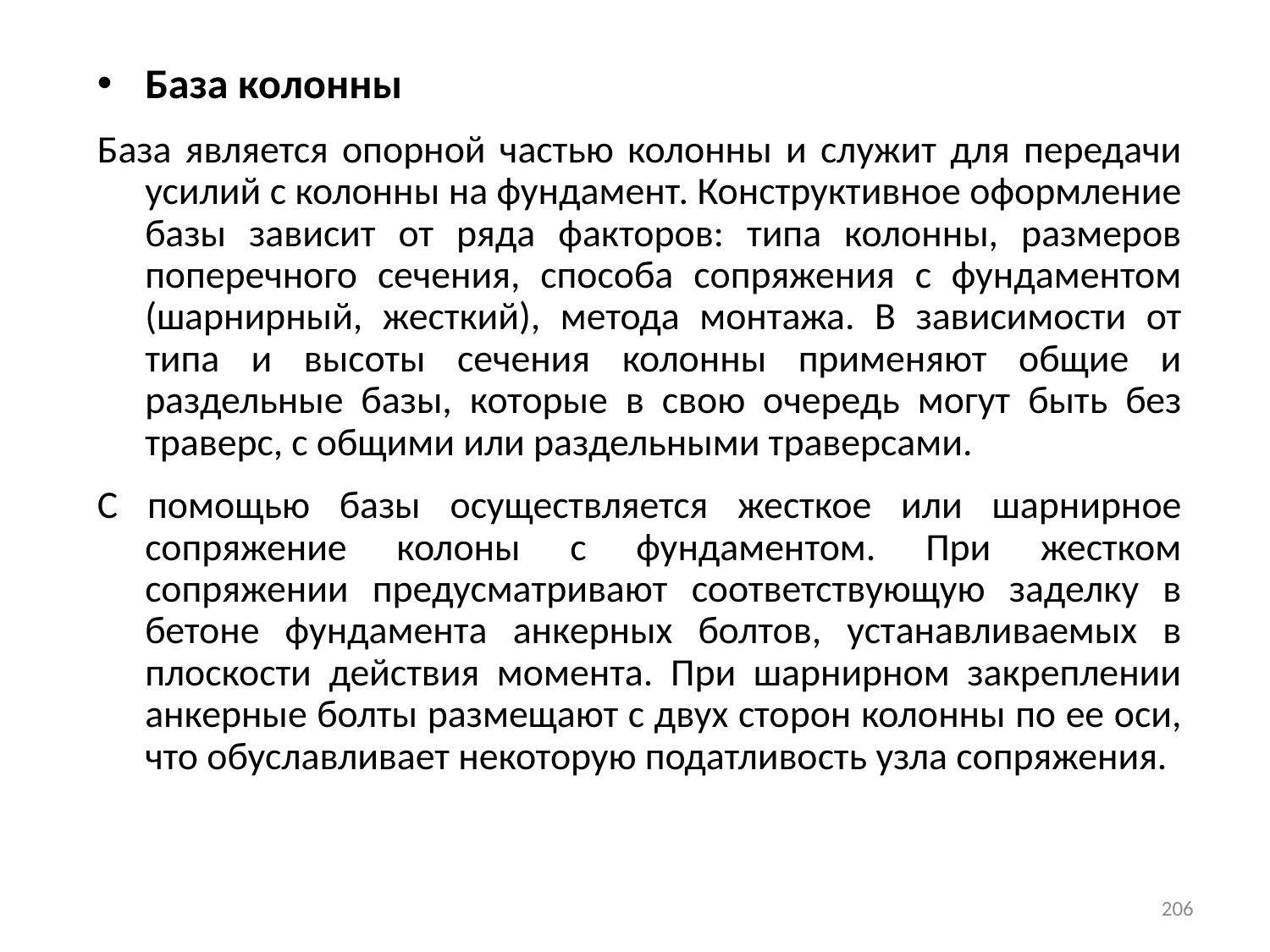

База колонны
База является опорной частью колонны и служит для передачи усилий с колонны на фундамент. Конструктивное оформление базы зависит от ряда факторов: типа колонны, размеров поперечного сечения, способа сопряжения с фундаментом (шарнирный, жесткий), метода монтажа. В зависимости от типа и высоты сечения колонны применяют общие и раздельные базы, которые в свою очередь могут быть без траверс, с общими или раздельными траверсами.
С помощью базы осуществляется жесткое или шарнирное сопряжение колоны с фундаментом. При жестком сопряжении предусматривают соответствующую заделку в бетоне фундамента анкерных болтов, устанавливаемых в плоскости действия момента. При шарнирном закреплении анкерные болты размещают с двух сторон колонны по ее оси, что обуславливает некоторую податливость узла сопряжения.

206